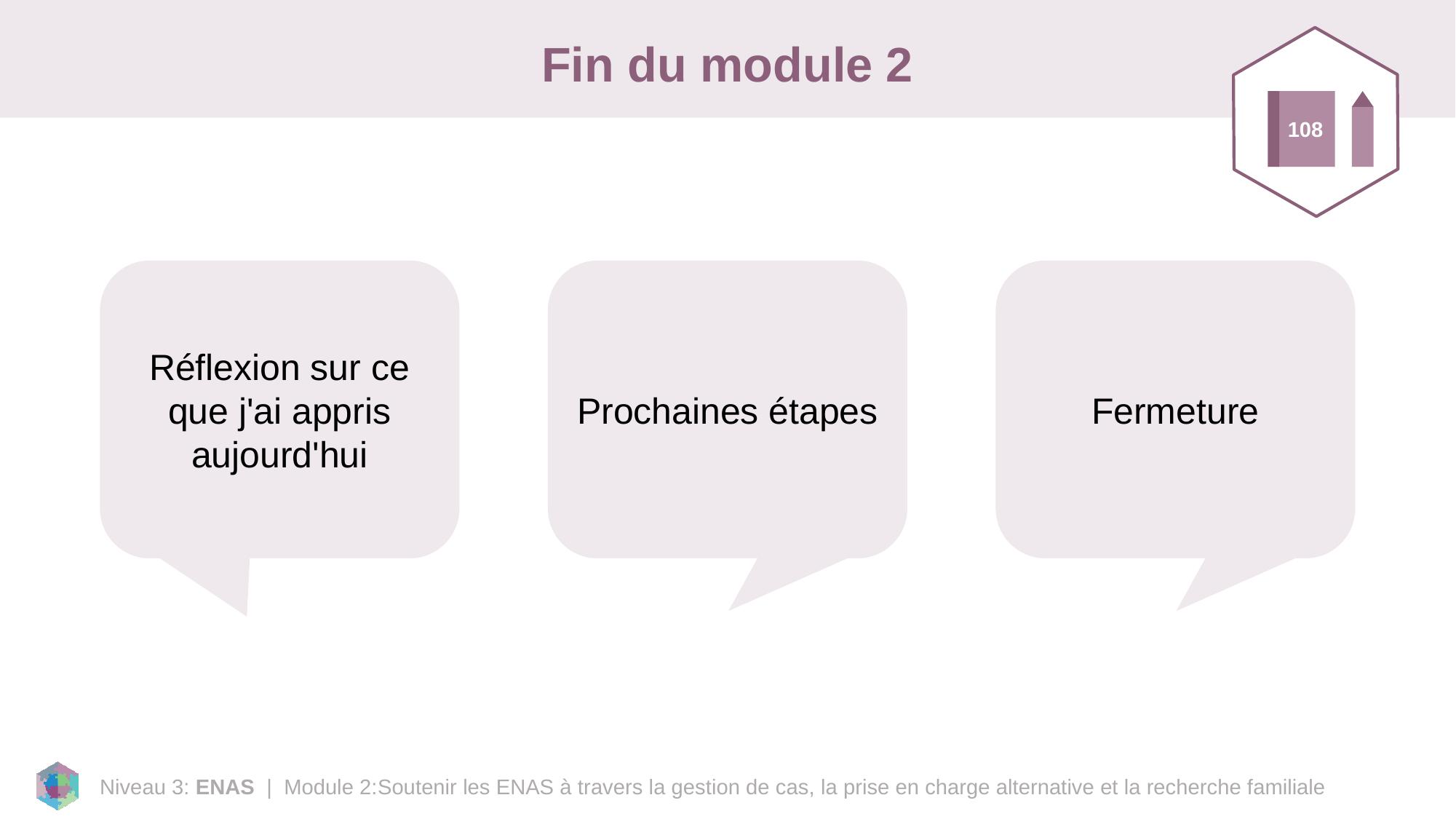

# Fin du module 2

108

Réflexion sur ce que j'ai appris aujourd'hui
Prochaines étapes
Fermeture